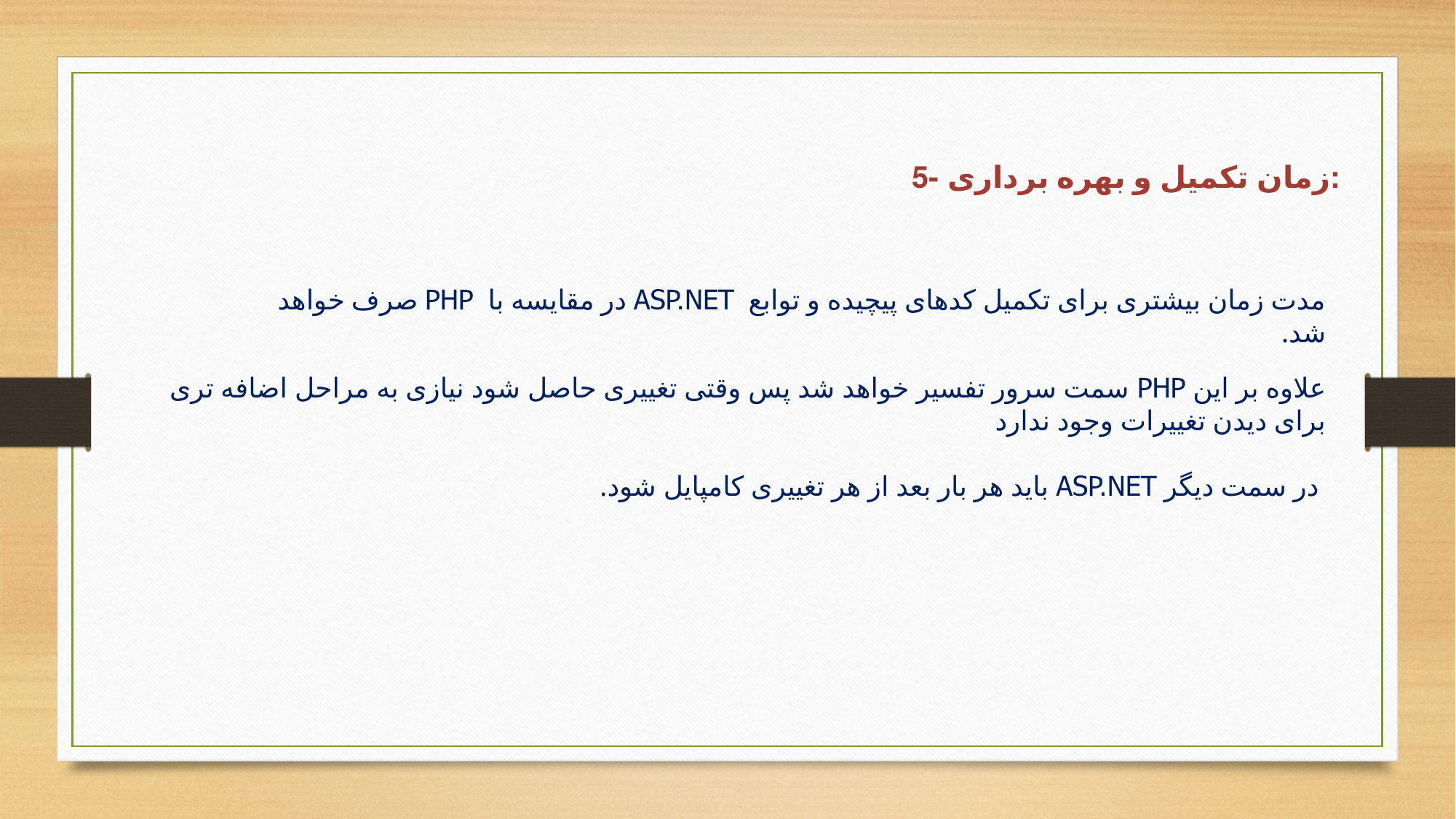

5- زمان تکمیل و بهره برداری:
مدت زمان بیشتری برای تکمیل کدهای پیچیده و توابع  ASP.NET در مقایسه با  PHP صرف خواهد شد.
علاوه بر این PHP سمت سرور تفسیر خواهد شد پس وقتی تغییری حاصل شود نیازی به مراحل اضافه تری برای دیدن تغییرات وجود ندارد

 در سمت دیگر ASP.NET باید هر بار بعد از هر تغییری کامپایل شود.